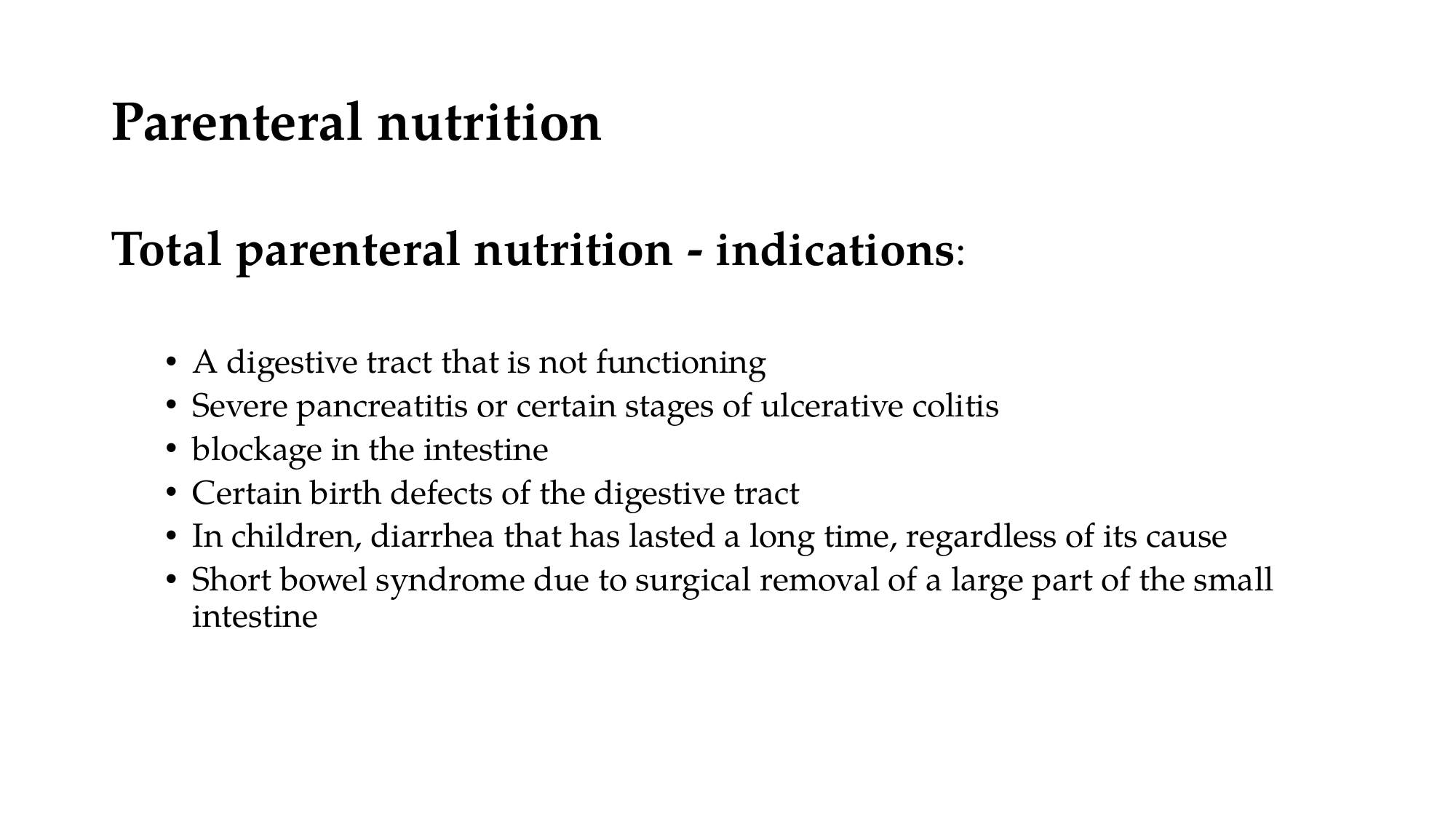

# Parenteral nutrition
Total parenteral nutrition - indications:

A digestive tract that is not functioning
Severe pancreatitis or certain stages of ulcerative colitis
blockage in the intestine
Certain birth defects of the digestive tract
In children, diarrhea that has lasted a long time, regardless of its cause
Short bowel syndrome due to surgical removal of a large part of the small intestine